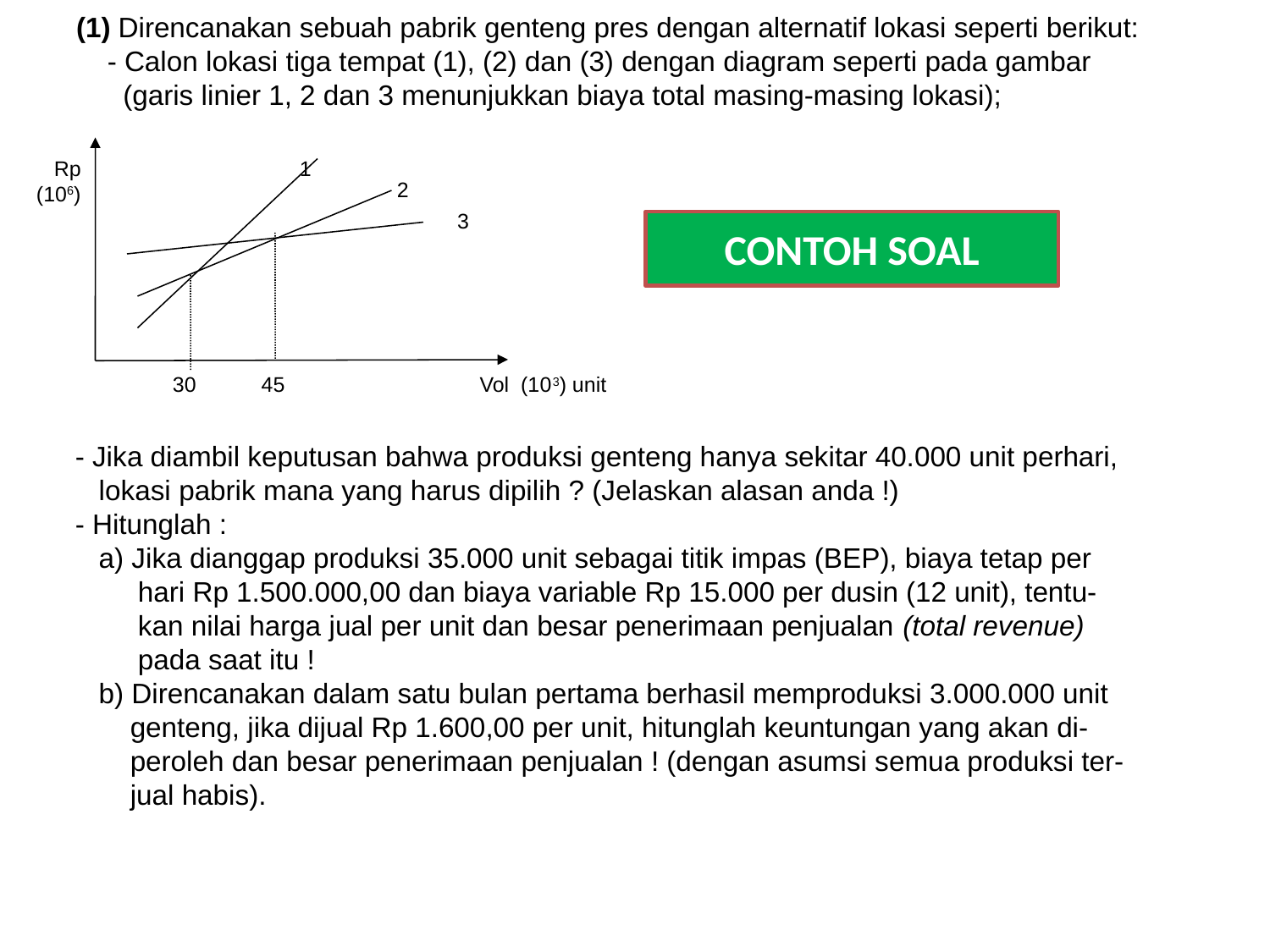

(1) Direncanakan sebuah pabrik genteng pres dengan alternatif lokasi seperti berikut:
    - Calon lokasi tiga tempat (1), (2) dan (3) dengan diagram seperti pada gambar
      (garis linier 1, 2 dan 3 menunjukkan biaya total masing-masing lokasi);

       Rp                                     1
    (106)

                                                                        2

                                                                           3

CONTOH SOAL

                           30           45                                 Vol  (103) unit

        - Jika diambil keputusan bahwa produksi genteng hanya sekitar 40.000 unit perhari,
           lokasi pabrik mana yang harus dipilih ? (Jelaskan alasan anda !)
        - Hitunglah :
           a) Jika dianggap produksi 35.000 unit sebagai titik impas (BEP), biaya tetap per
                hari Rp 1.500.000,00 dan biaya variable Rp 15.000 per dusin (12 unit), tentu-
                kan nilai harga jual per unit dan besar penerimaan penjualan (total revenue)
                pada saat itu !
           b) Direncanakan dalam satu bulan pertama berhasil memproduksi 3.000.000 unit
               genteng, jika dijual Rp 1.600,00 per unit, hitunglah keuntungan yang akan di-
               peroleh dan besar penerimaan penjualan ! (dengan asumsi semua produksi ter-
               jual habis).